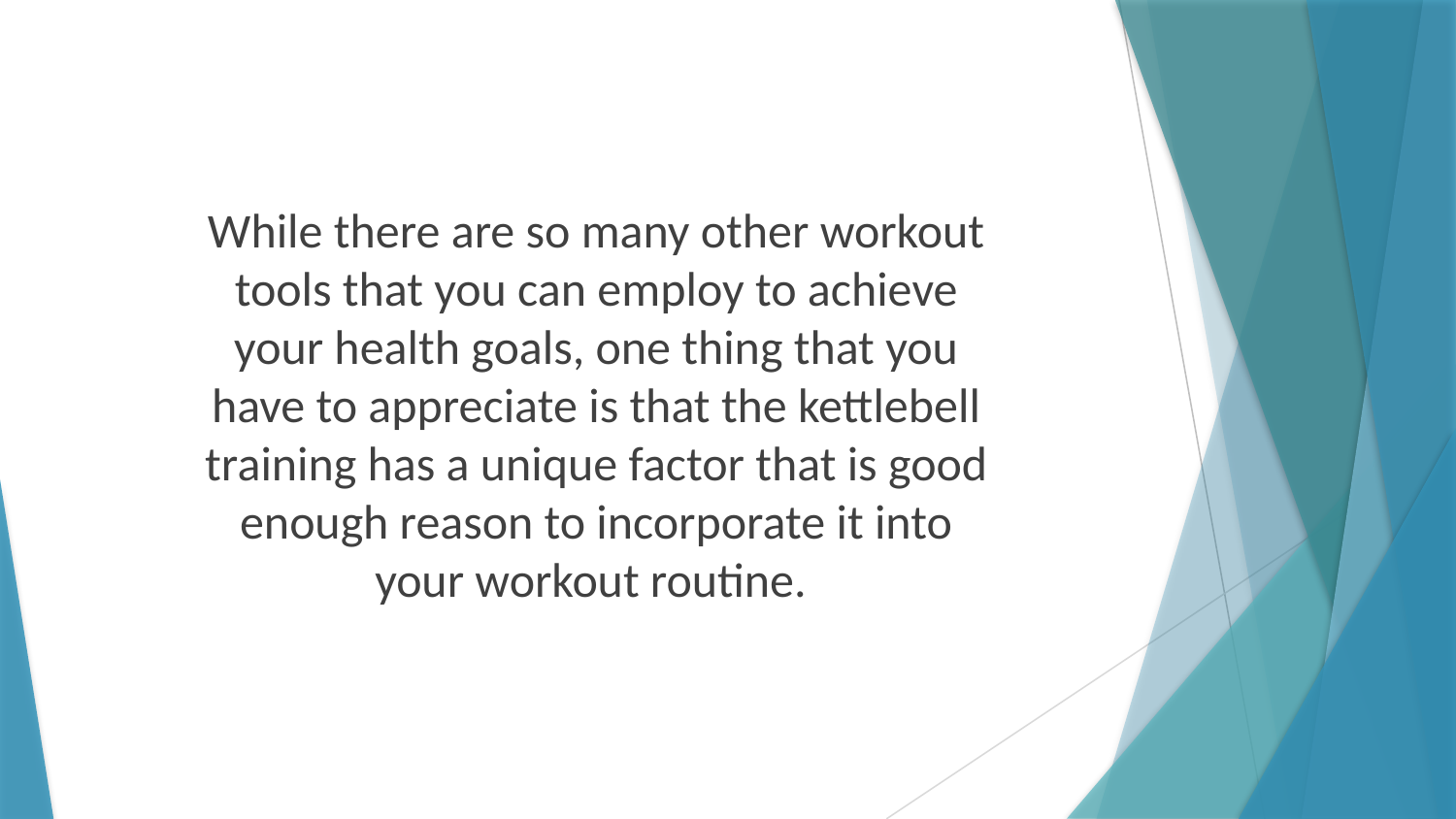

While there are so many other workout tools that you can employ to achieve your health goals, one thing that you have to appreciate is that the kettlebell training has a unique factor that is good enough reason to incorporate it into your workout routine.